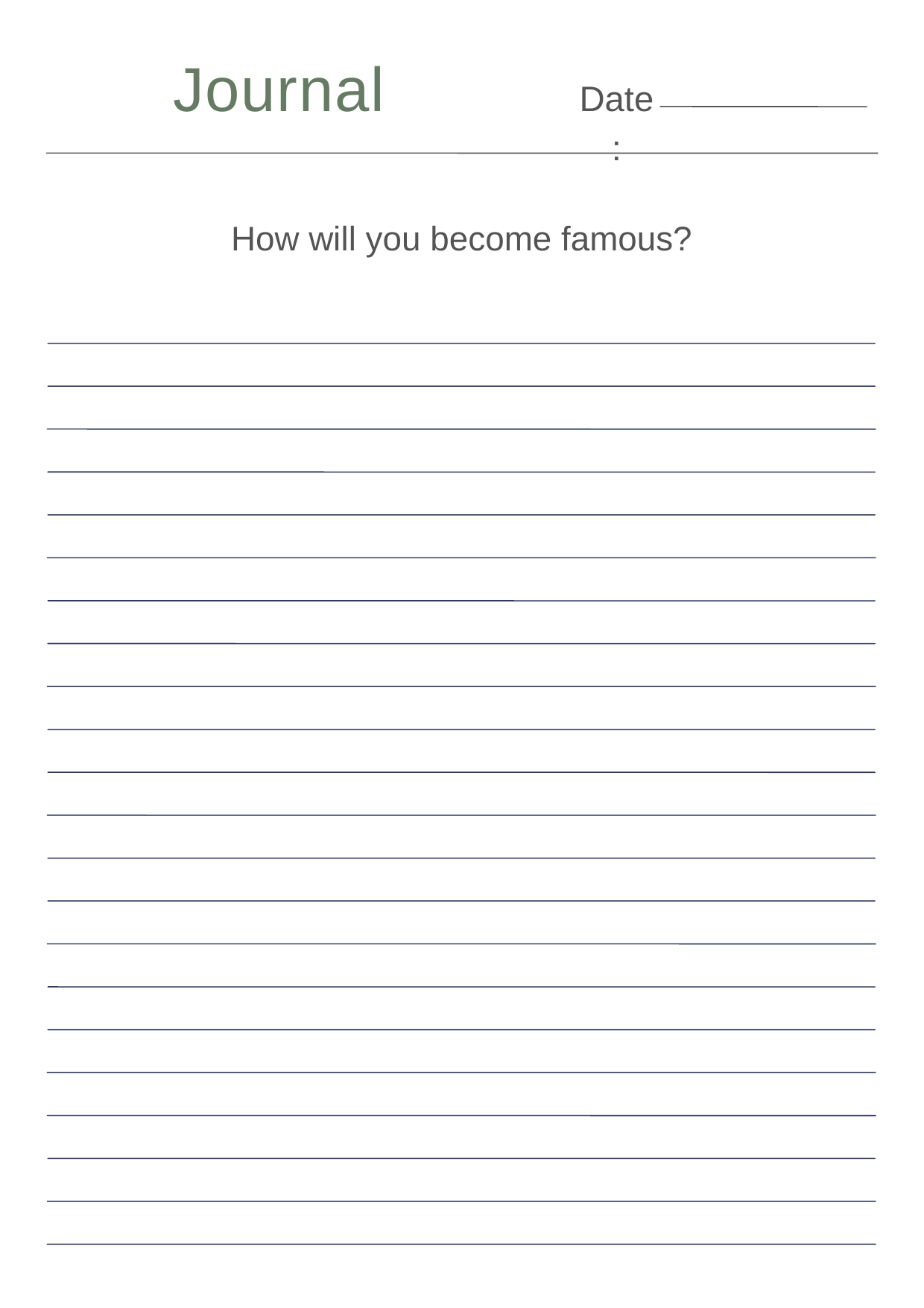

Journal
Date:

How will you become famous?